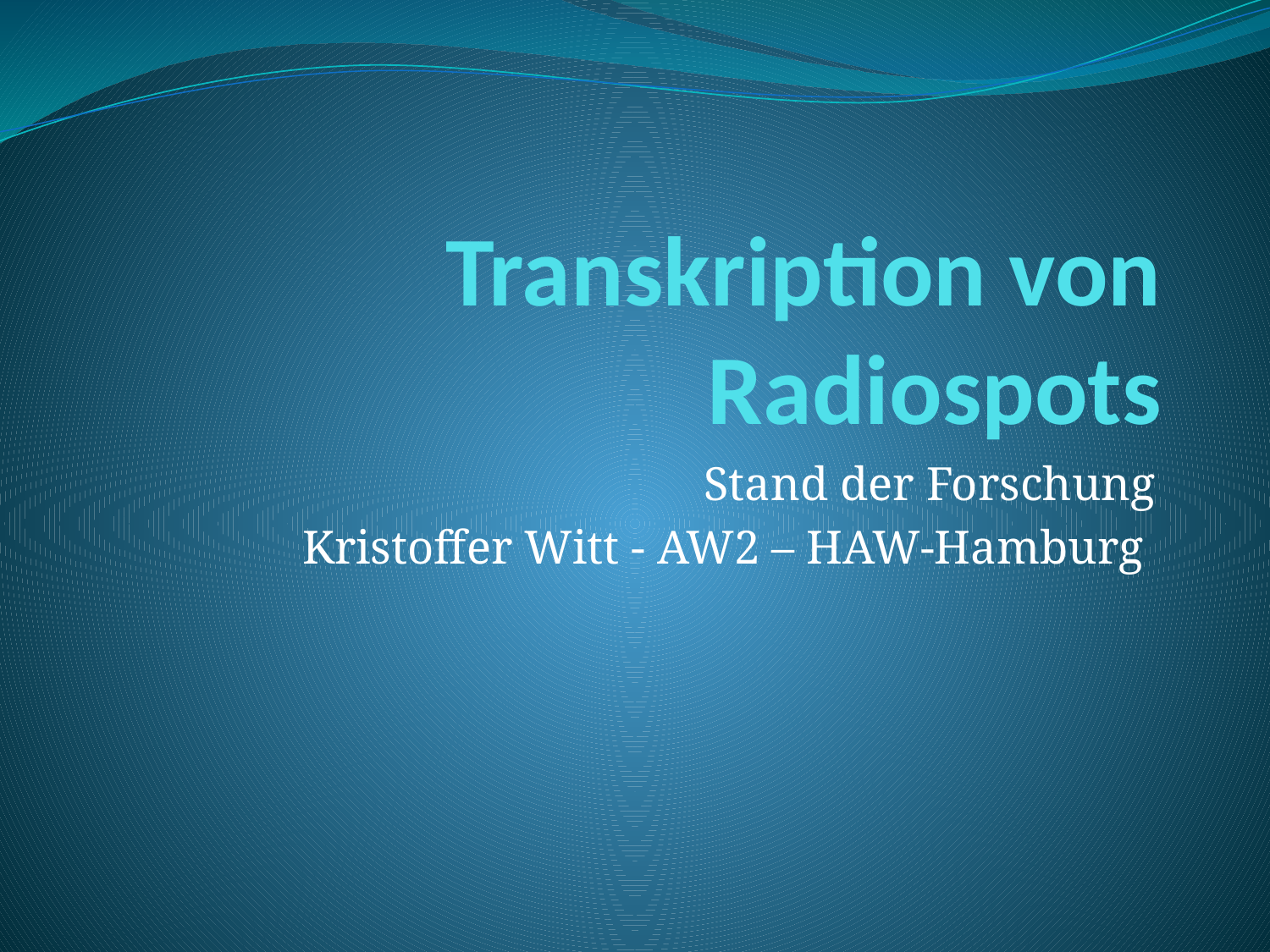

# Transkription von Radiospots
Stand der Forschung
Kristoffer Witt - AW2 – HAW-Hamburg